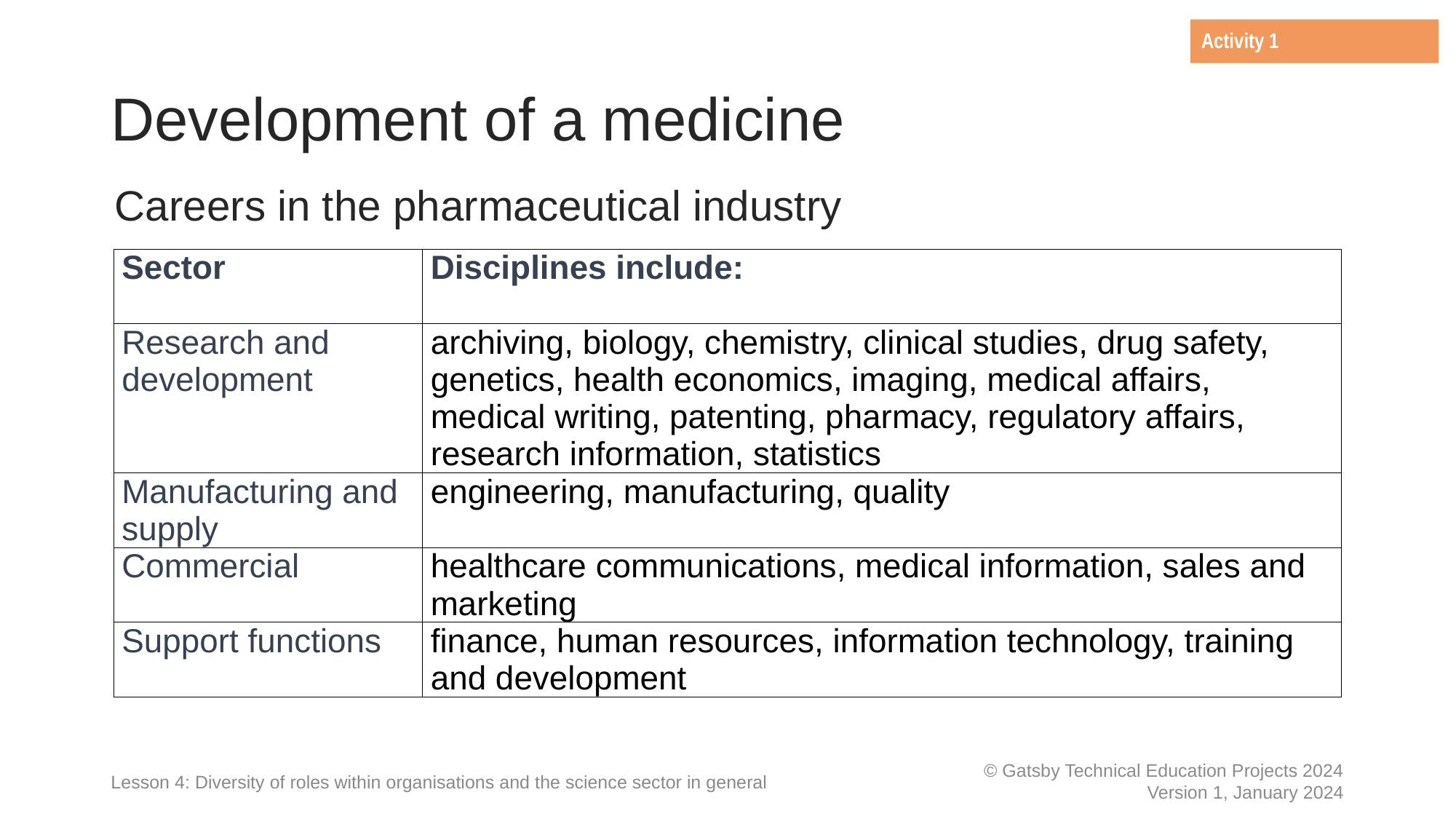

Activity 1
Development of a medicine
# Careers in the pharmaceutical industry
| Sector | Disciplines include: |
| --- | --- |
| Research and development | archiving, biology, chemistry, clinical studies, drug safety, genetics, health economics, imaging, medical affairs, medical writing, patenting, pharmacy, regulatory affairs, research information, statistics |
| Manufacturing and supply | engineering, manufacturing, quality |
| Commercial | healthcare communications, medical information, sales and marketing |
| Support functions | finance, human resources, information technology, training and development |
Lesson 4: Diversity of roles within organisations and the science sector in general